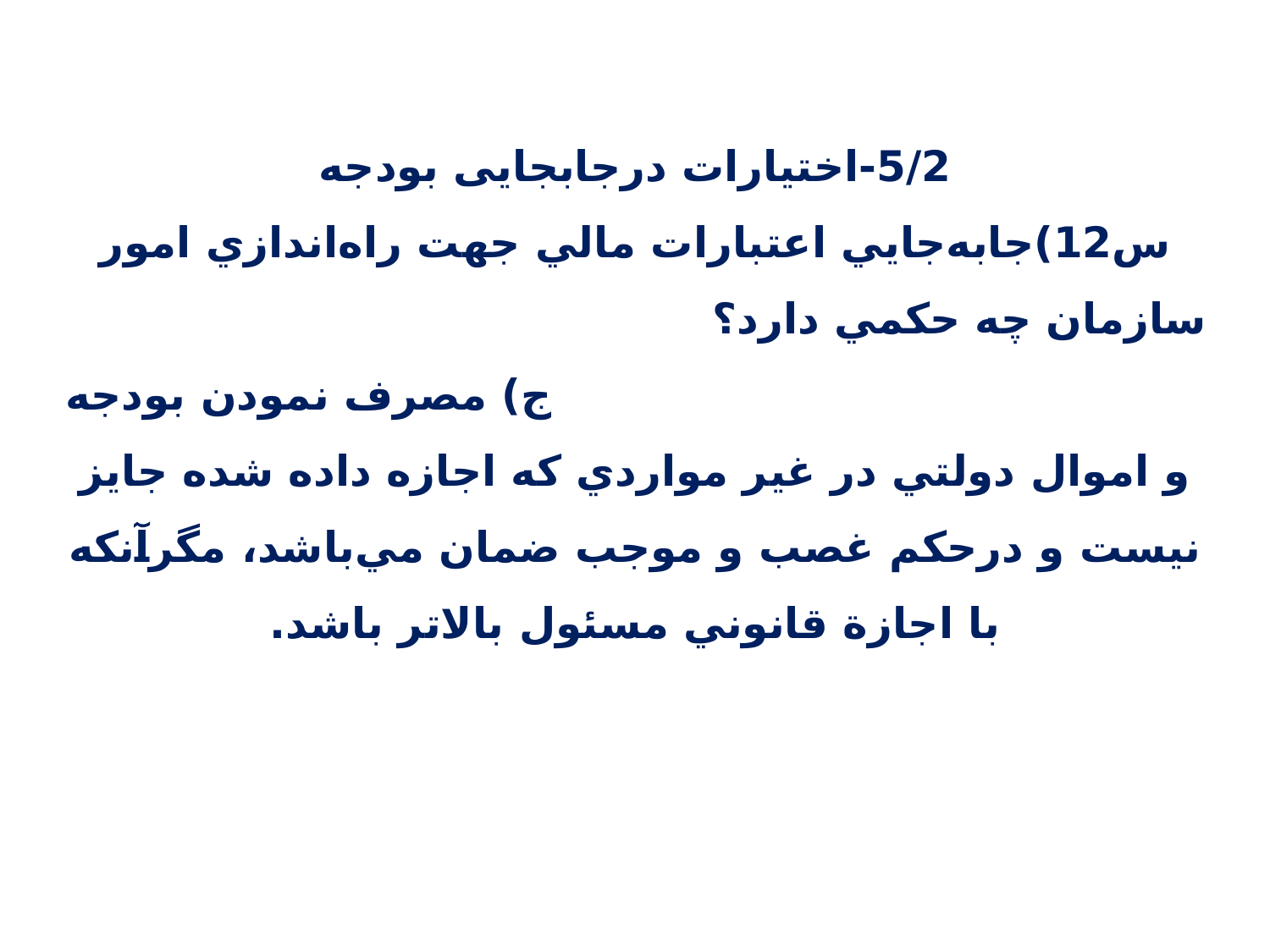

5/2-اختیارات درجابجایی بودجه
س12)جابه‌جايي اعتبارات مالي جهت راه‌اندازي امور سازمان چه حكمي دارد؟                                                                                         ج) مصرف نمودن بودجه و اموال دولتي در غير مواردي كه اجازه داده شده جايز نيست و درحكم غصب و موجب ضمان مي‌باشد، مگرآنكه با اجازة قانوني مسئول بالاتر باشد.